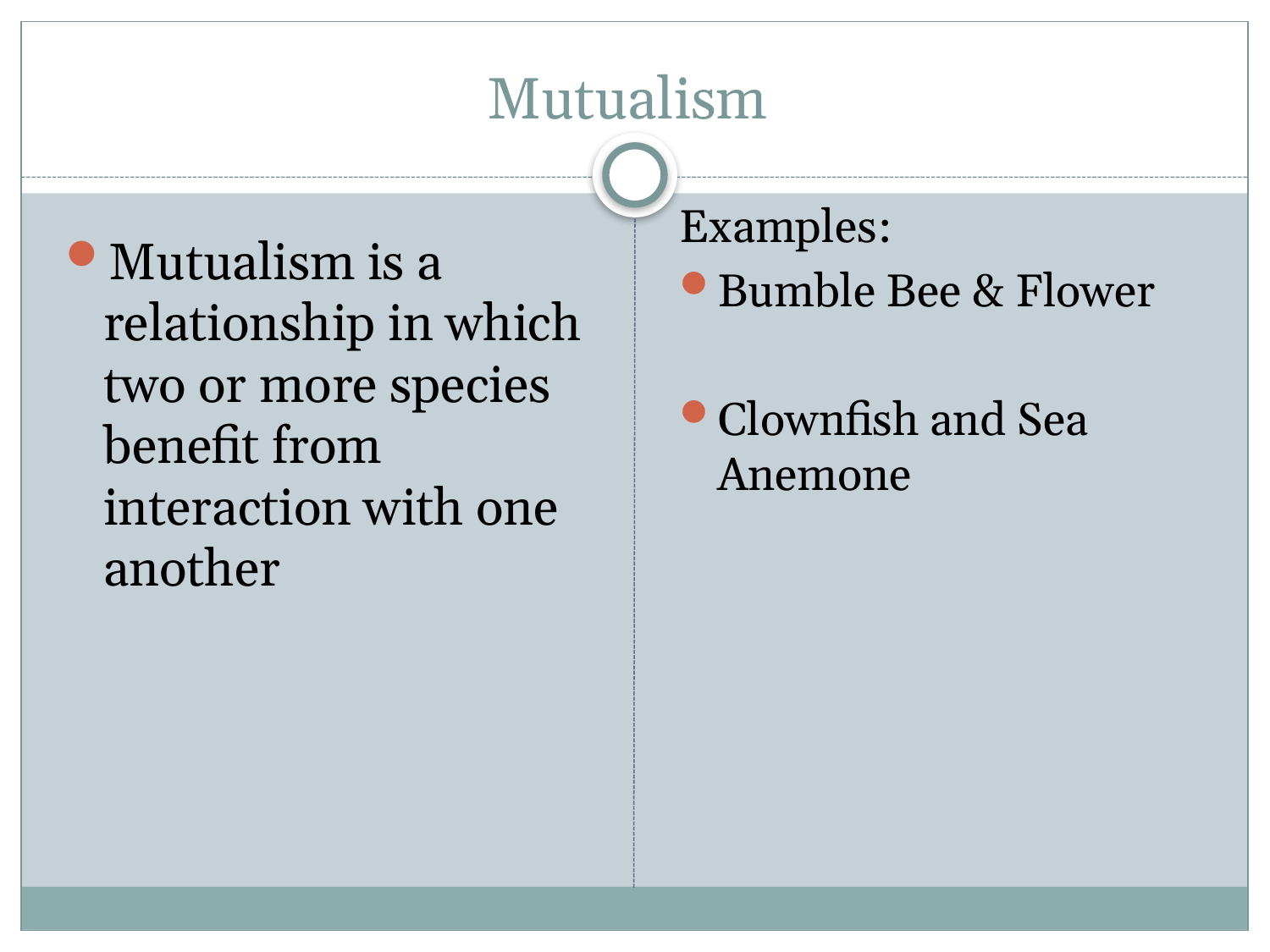

# Mutualism
Examples:
Bumble Bee & Flower

Clownfish and Sea Anemone
Mutualism is a relationship in which two or more species benefit from interaction with one another